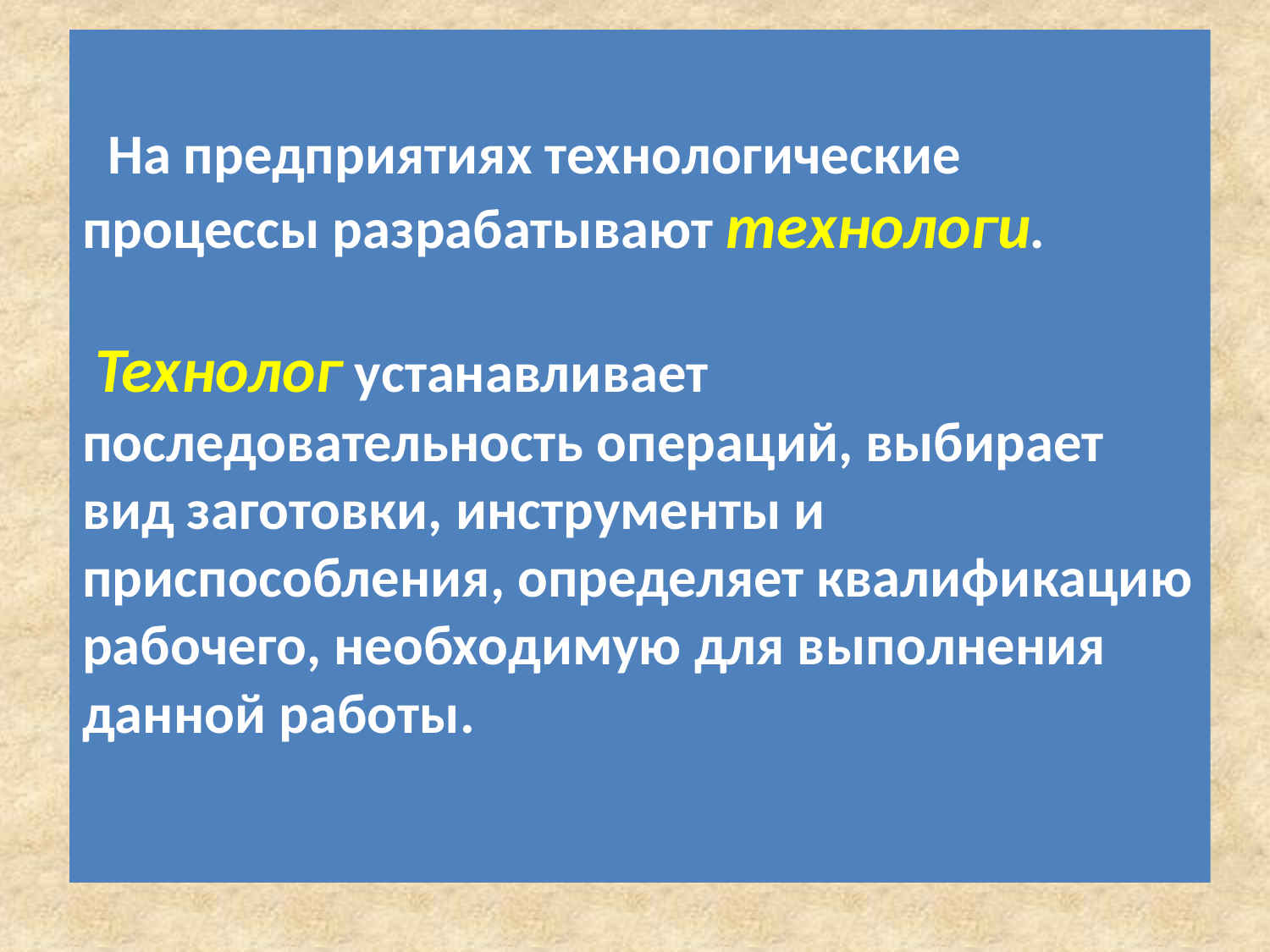

# На предприятиях технологические процессы разрабатывают технологи. Технолог устанавливает последовательность операций, выбирает вид заготовки, инструменты и приспособления, определяет квалификацию рабочего, необходимую для выполнения данной работы.